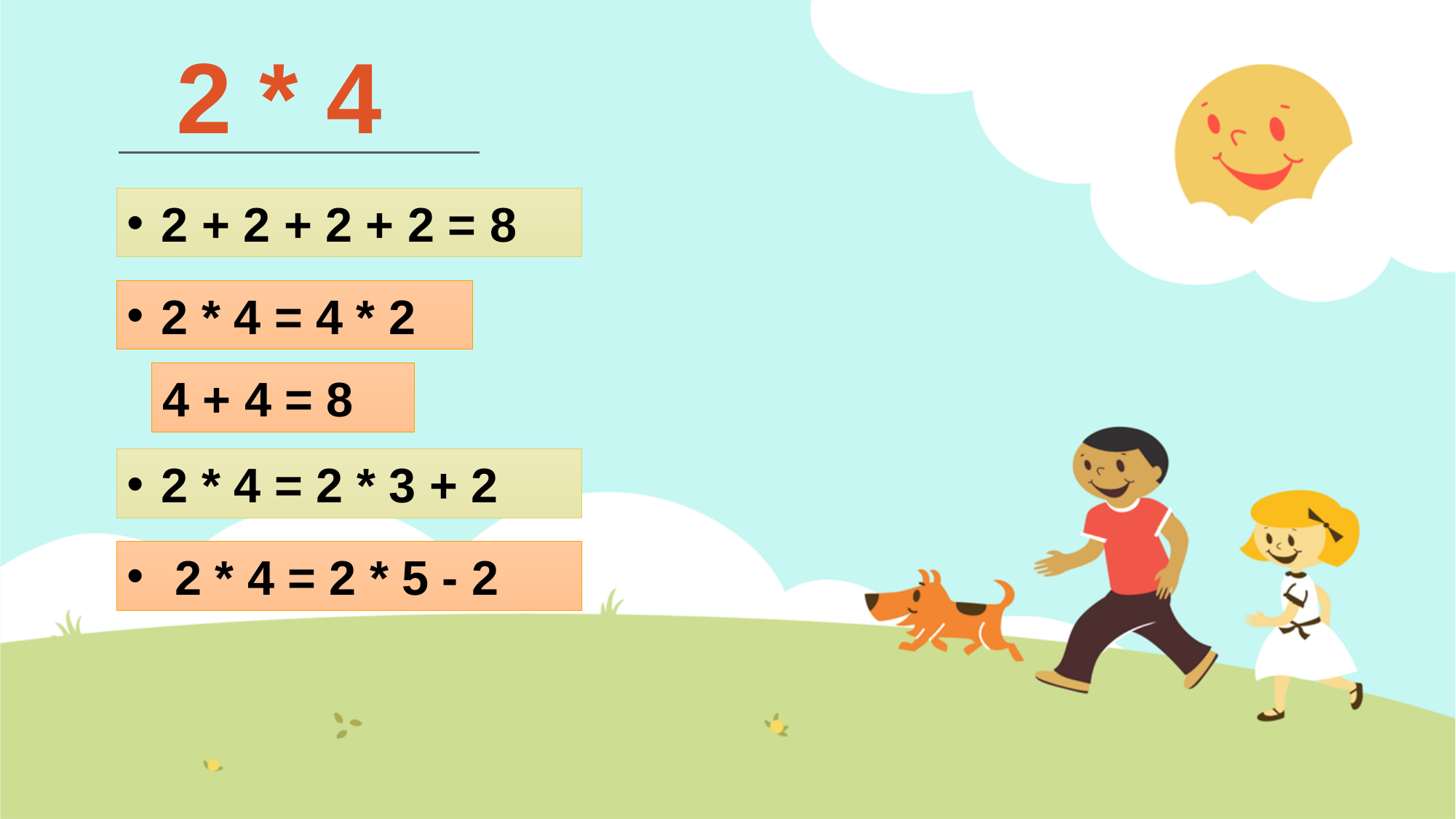

2 * 4
2 + 2 + 2 + 2 = 8
2 * 4 = 4 * 2
4 + 4 = 8
2 * 4 = 2 * 3 + 2
 2 * 4 = 2 * 5 - 2